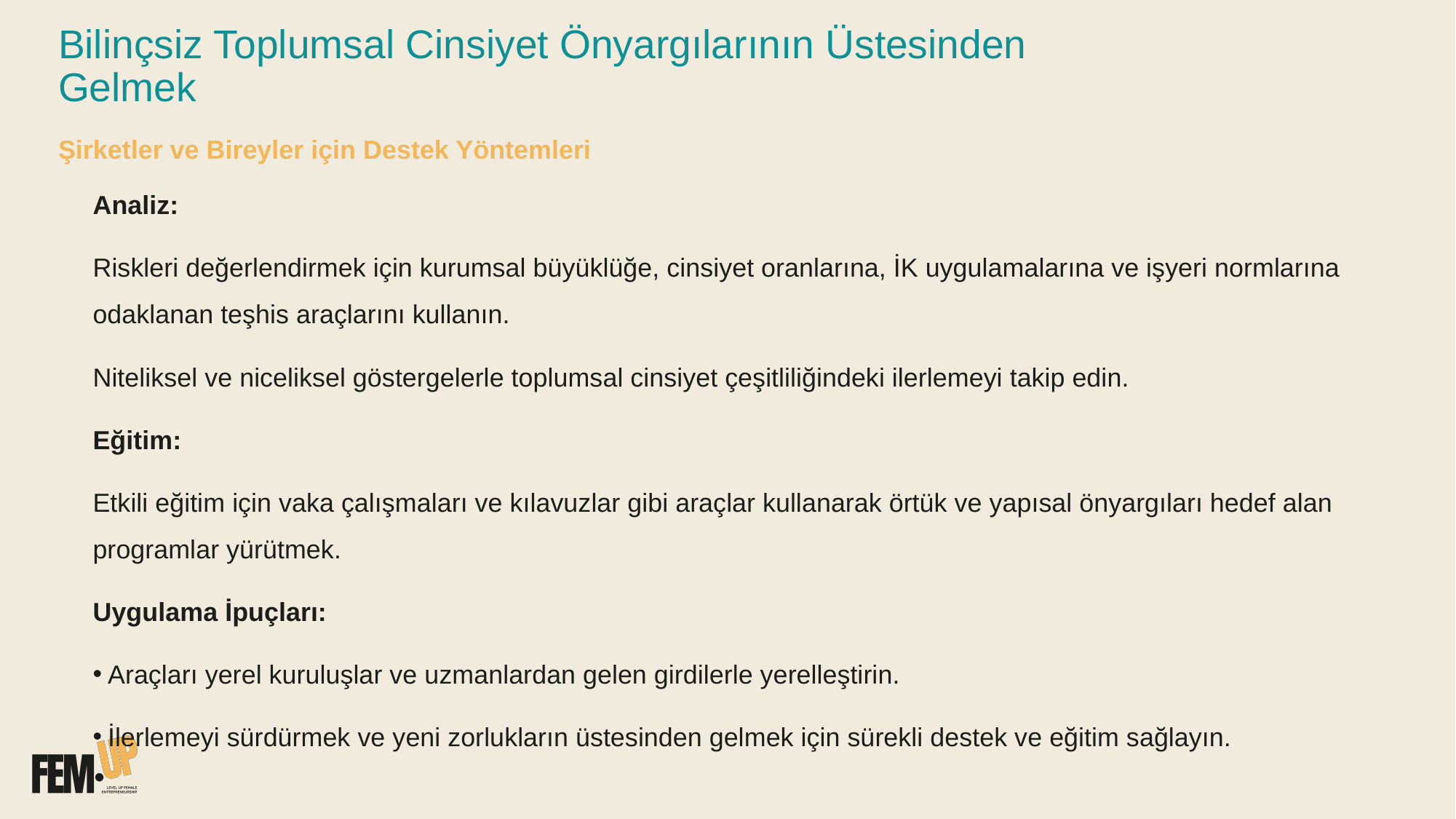

# Bilinçsiz Toplumsal Cinsiyet Önyargılarının Üstesinden Gelmek
Şirketler ve Bireyler için Destek Yöntemleri
Analiz:
Riskleri değerlendirmek için kurumsal büyüklüğe, cinsiyet oranlarına, İK uygulamalarına ve işyeri normlarına odaklanan teşhis araçlarını kullanın.
Niteliksel ve niceliksel göstergelerle toplumsal cinsiyet çeşitliliğindeki ilerlemeyi takip edin.
Eğitim:
Etkili eğitim için vaka çalışmaları ve kılavuzlar gibi araçlar kullanarak örtük ve yapısal önyargıları hedef alan programlar yürütmek.
Uygulama İpuçları:
 Araçları yerel kuruluşlar ve uzmanlardan gelen girdilerle yerelleştirin.
 İlerlemeyi sürdürmek ve yeni zorlukların üstesinden gelmek için sürekli destek ve eğitim sağlayın.